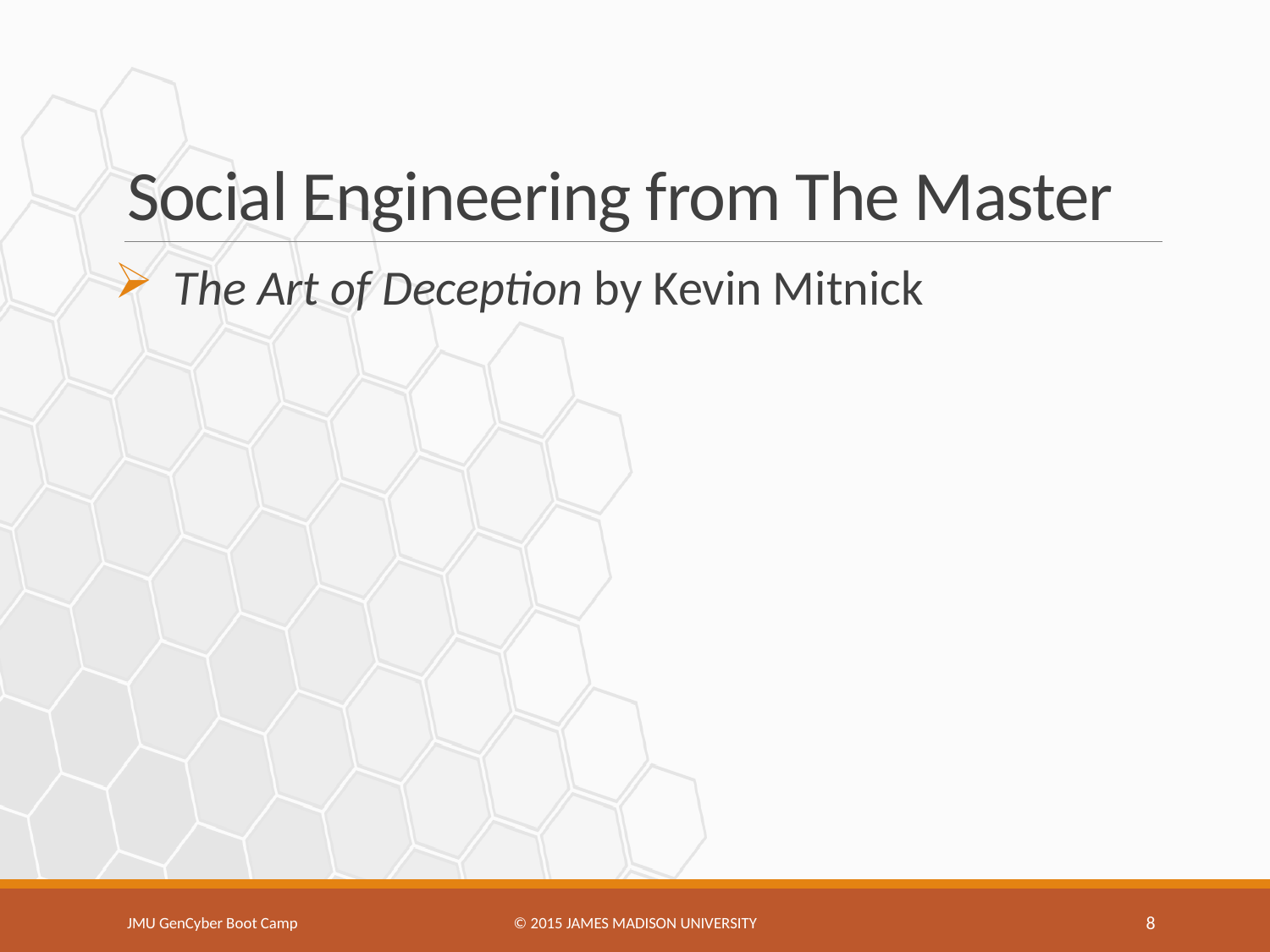

# Social Engineering from The Master
 The Art of Deception by Kevin Mitnick
JMU GenCyber Boot Camp
© 2015 James Madison university
8